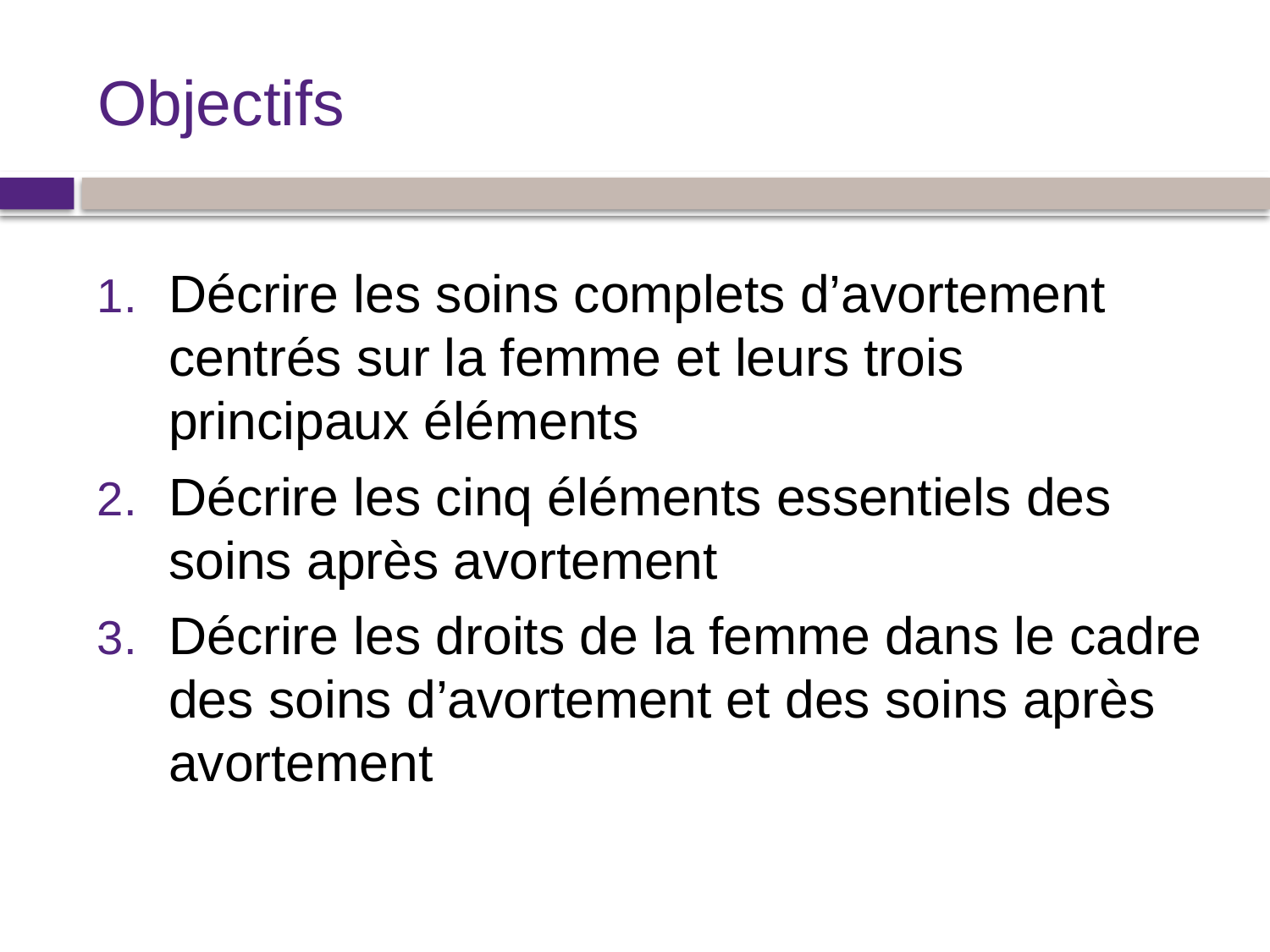

# Objectifs
Décrire les soins complets d’avortement centrés sur la femme et leurs trois principaux éléments
Décrire les cinq éléments essentiels des soins après avortement
Décrire les droits de la femme dans le cadre des soins d’avortement et des soins après avortement